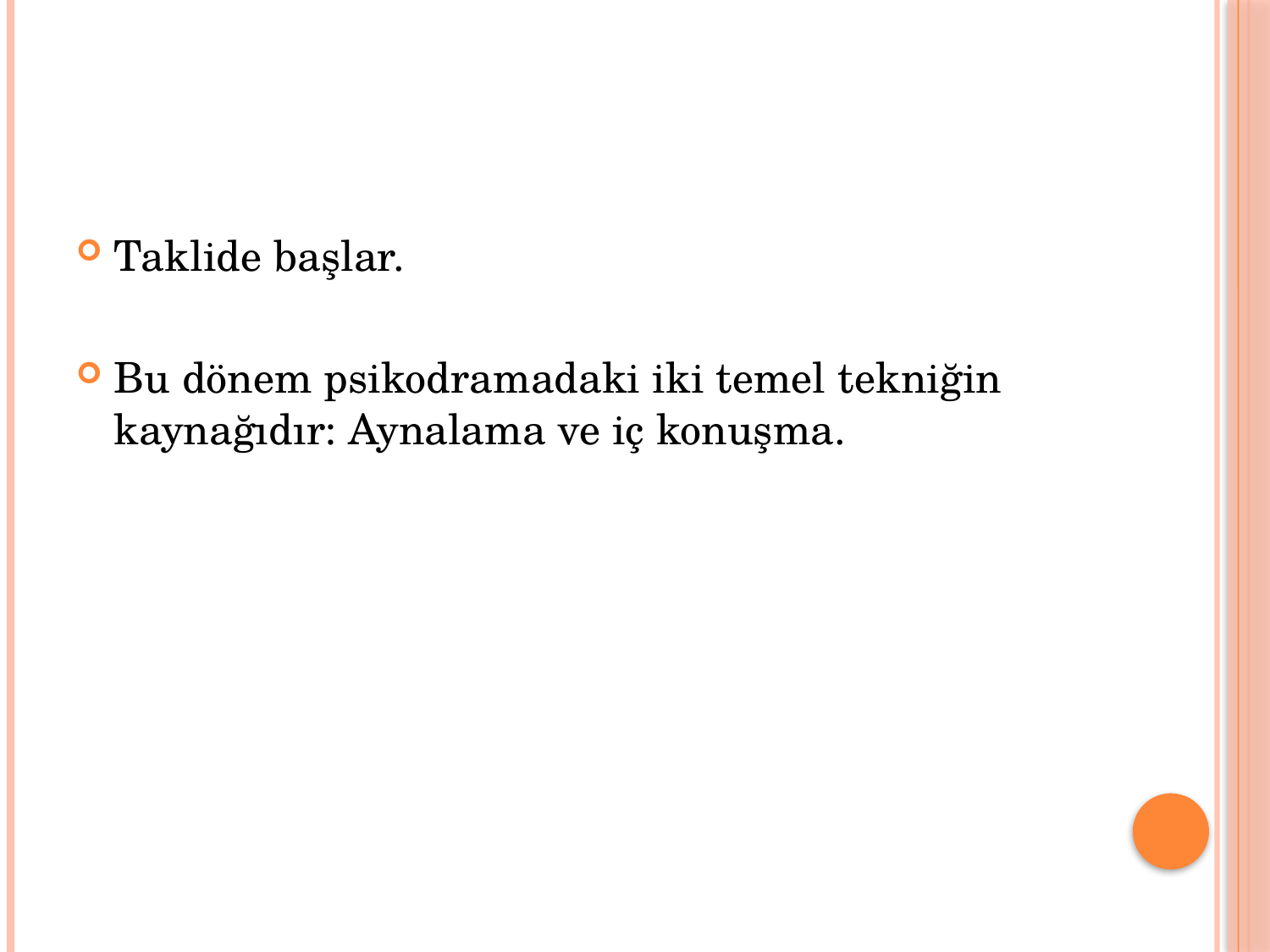

Taklide başlar.

Bu dönem psikodramadaki iki temel tekniğin kaynağıdır: Aynalama ve iç konuşma.